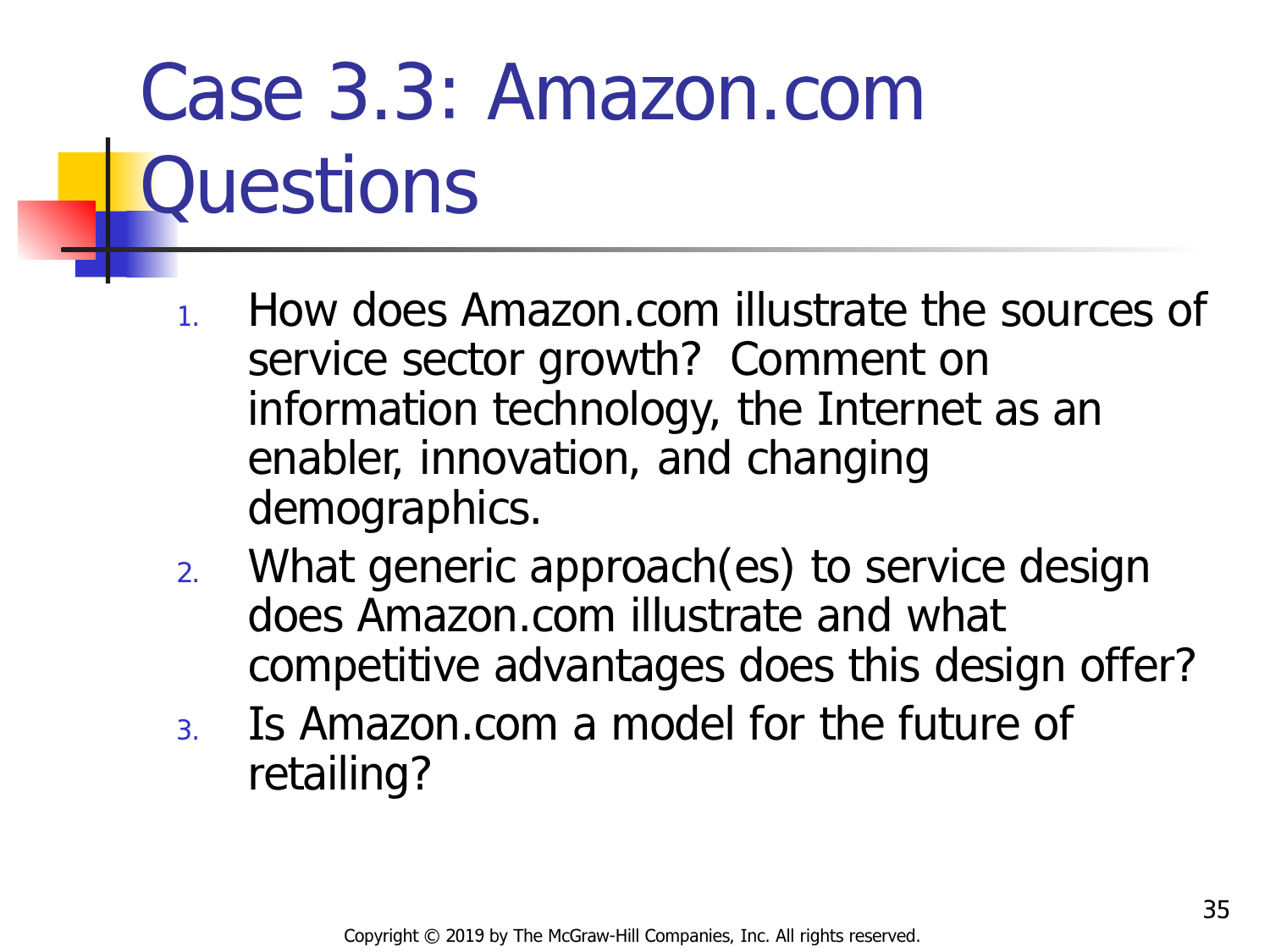

# Case 3.3: Amazon.com Questions
How does Amazon.com illustrate the sources of service sector growth?  Comment on information technology, the Internet as an enabler, innovation, and changing demographics.
What generic approach(es) to service design does Amazon.com illustrate and what competitive advantages does this design offer?
Is Amazon.com a model for the future of retailing?
35
Copyright © 2019 by The McGraw-Hill Companies, Inc. All rights reserved.